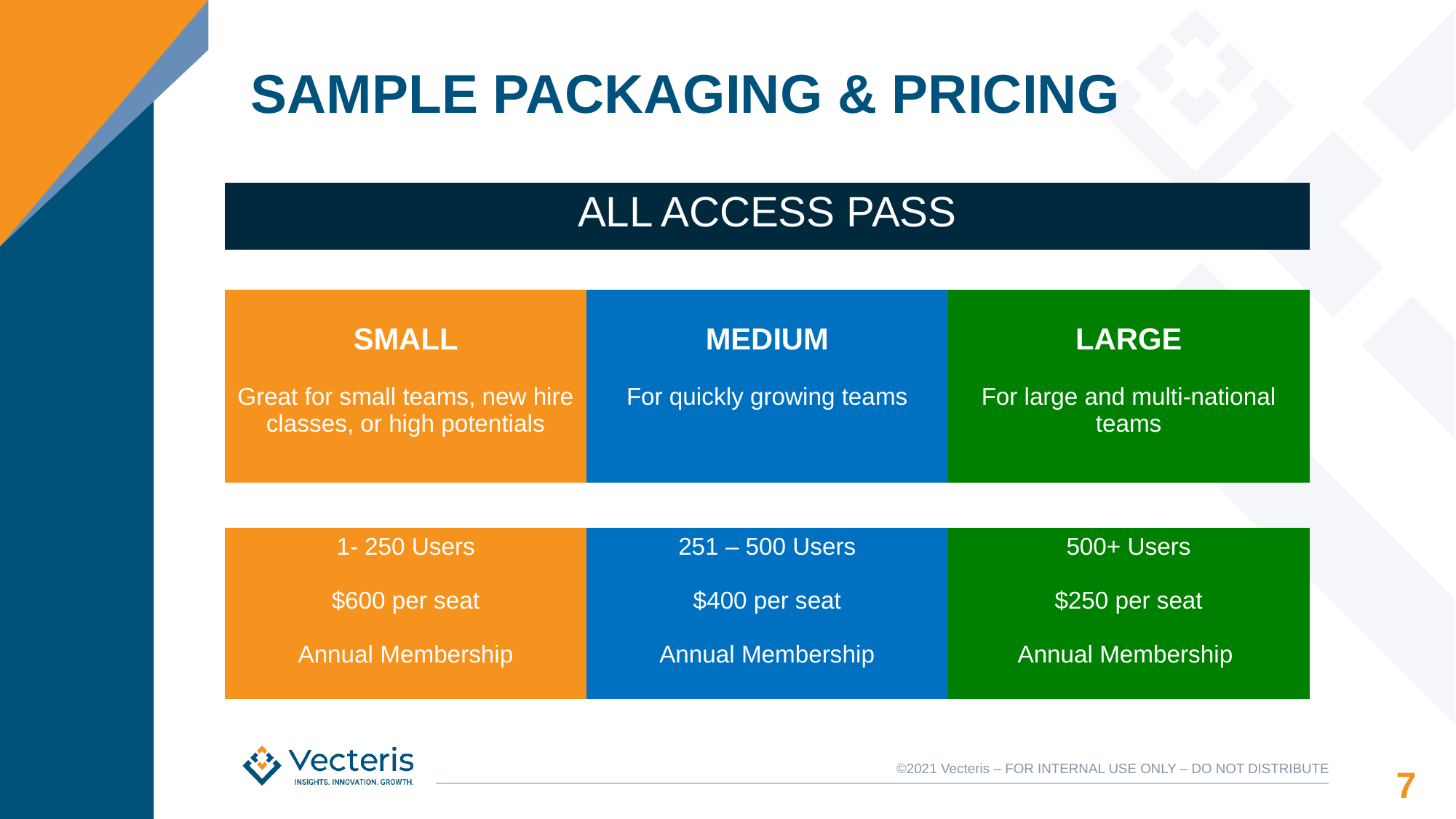

SAMPLE PACKAGING & PRICING
| ALL ACCESS PASS |  |  |
| --- | --- | --- |
|  |  |  |
| SMALL Great for small teams, new hire classes, or high potentials | MEDIUM For quickly growing teams | LARGE For large and multi-national teams |
|  |  |  |
| 1- 250 Users $600 per seat Annual Membership | 251 – 500 Users $400 per seat Annual Membership | 500+ Users $250 per seat Annual Membership |
7
©2021 Vecteris – FOR INTERNAL USE ONLY – DO NOT DISTRIBUTE